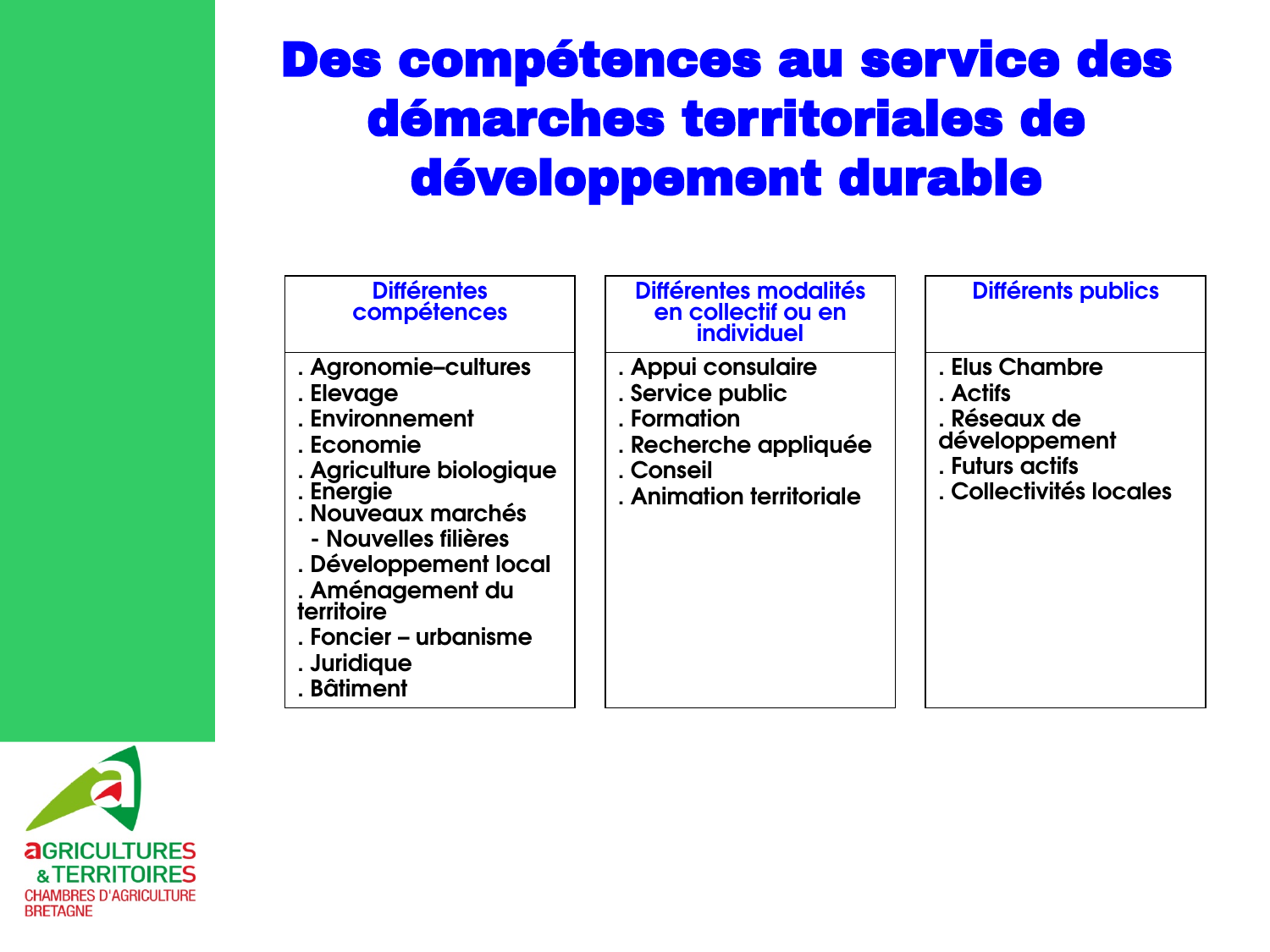

# Des compétences au service des démarches territoriales de développement durable
| Différentes compétences |  | Différentes modalités en collectif ou en individuel |  | Différents publics |
| --- | --- | --- | --- | --- |
| . Agronomie–cultures . Elevage . Environnement . Economie . Agriculture biologique . Energie . Nouveaux marchés - Nouvelles filières . Développement local . Aménagement du territoire . Foncier – urbanisme . Juridique . Bâtiment |  | . Appui consulaire . Service public . Formation . Recherche appliquée . Conseil . Animation territoriale |  | . Elus Chambre . Actifs . Réseaux de développement . Futurs actifs . Collectivités locales |
|  |  |  |  |  |